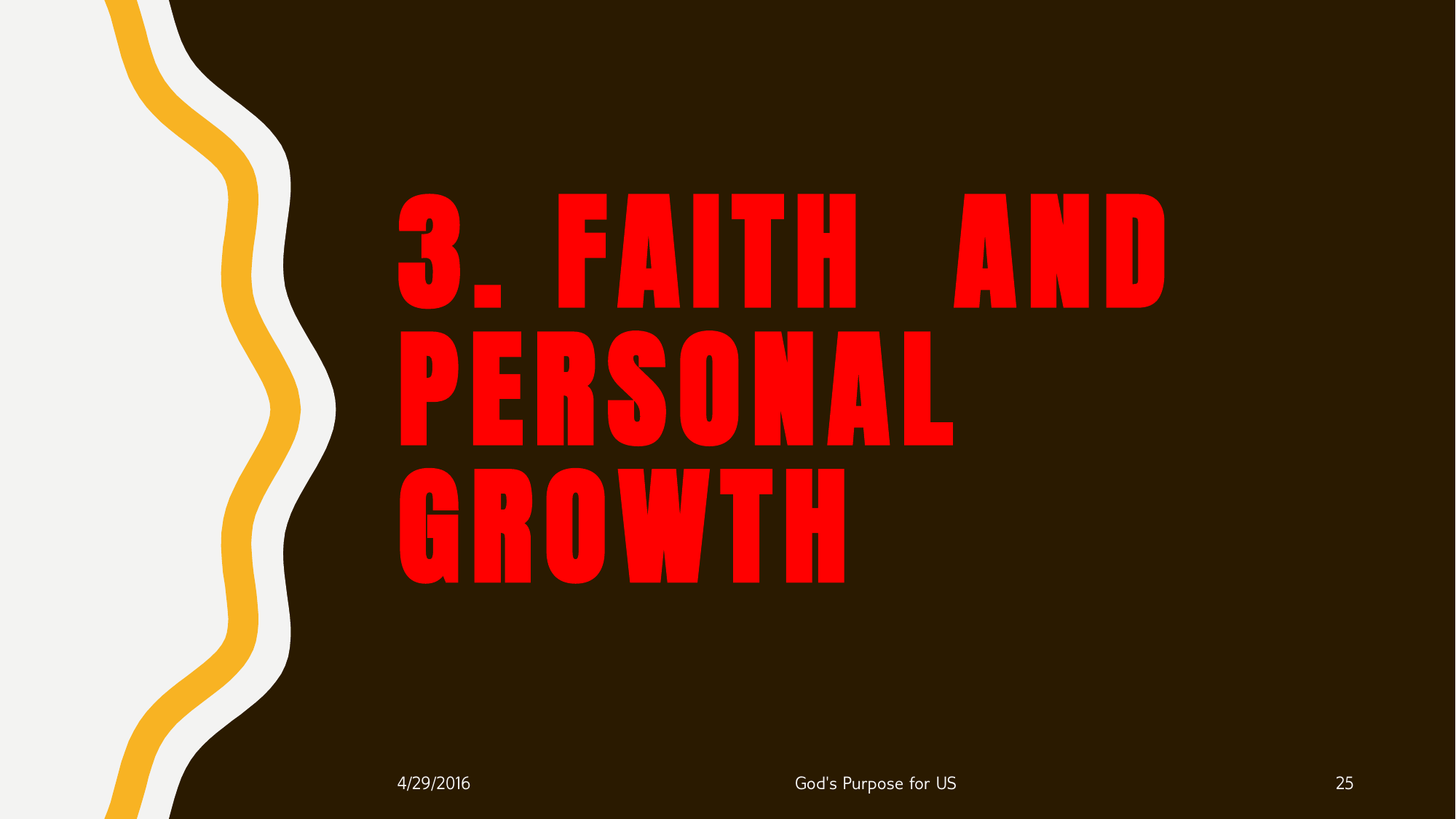

# 3. faith  and personal growth

4/29/2016
God's Purpose for US
25